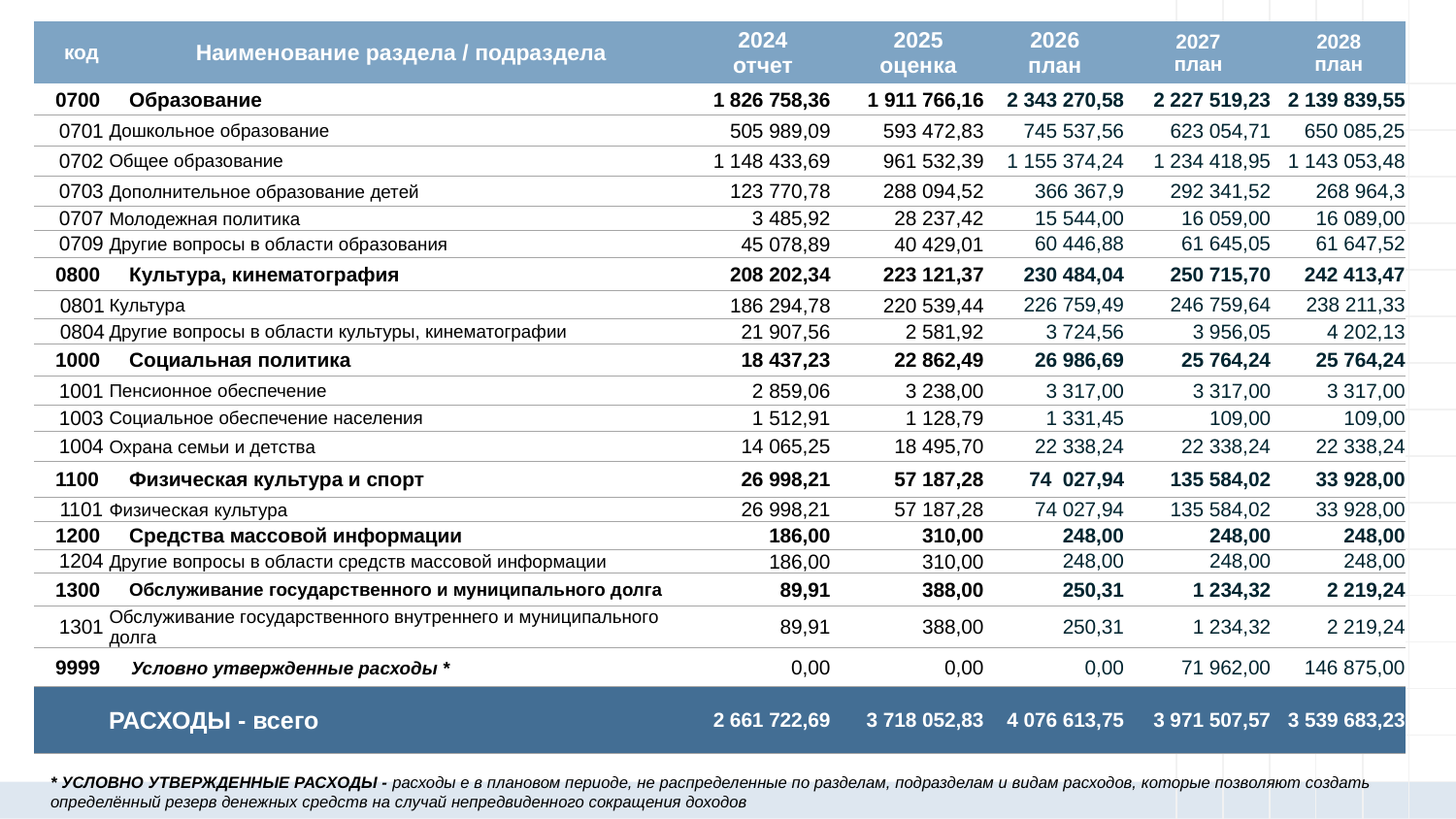

| код | Наименование раздела / подраздела | 2024 отчет | 2025 оценка | 2026 план | 2027 план | 2028 план |
| --- | --- | --- | --- | --- | --- | --- |
| 0700 | Образование | 1 826 758,36 | 1 911 766,16 | 2 343 270,58 | 2 227 519,23 | 2 139 839,55 |
| 0701 | Дошкольное образование | 505 989,09 | 593 472,83 | 745 537,56 | 623 054,71 | 650 085,25 |
| 0702 | Общее образование | 1 148 433,69 | 961 532,39 | 1 155 374,24 | 1 234 418,95 | 1 143 053,48 |
| 0703 | Дополнительное образование детей | 123 770,78 | 288 094,52 | 366 367,9 | 292 341,52 | 268 964,3 |
| 0707 | Молодежная политика | 3 485,92 | 28 237,42 | 15 544,00 | 16 059,00 | 16 089,00 |
| 0709 | Другие вопросы в области образования | 45 078,89 | 40 429,01 | 60 446,88 | 61 645,05 | 61 647,52 |
| 0800 | Культура, кинематография | 208 202,34 | 223 121,37 | 230 484,04 | 250 715,70 | 242 413,47 |
| 0801 | Культура | 186 294,78 | 220 539,44 | 226 759,49 | 246 759,64 | 238 211,33 |
| 0804 | Другие вопросы в области культуры, кинематографии | 21 907,56 | 2 581,92 | 3 724,56 | 3 956,05 | 4 202,13 |
| 1000 | Социальная политика | 18 437,23 | 22 862,49 | 26 986,69 | 25 764,24 | 25 764,24 |
| 1001 | Пенсионное обеспечение | 2 859,06 | 3 238,00 | 3 317,00 | 3 317,00 | 3 317,00 |
| 1003 | Социальное обеспечение населения | 1 512,91 | 1 128,79 | 1 331,45 | 109,00 | 109,00 |
| 1004 | Охрана семьи и детства | 14 065,25 | 18 495,70 | 22 338,24 | 22 338,24 | 22 338,24 |
| 1100 | Физическая культура и спорт | 26 998,21 | 57 187,28 | 74 027,94 | 135 584,02 | 33 928,00 |
| 1101 | Физическая культура | 26 998,21 | 57 187,28 | 74 027,94 | 135 584,02 | 33 928,00 |
| 1200 | Средства массовой информации | 186,00 | 310,00 | 248,00 | 248,00 | 248,00 |
| 1204 | Другие вопросы в области средств массовой информации | 186,00 | 310,00 | 248,00 | 248,00 | 248,00 |
| 1300 | Обслуживание государственного и муниципального долга | 89,91 | 388,00 | 250,31 | 1 234,32 | 2 219,24 |
| 1301 | Обслуживание государственного внутреннего и муниципального долга | 89,91 | 388,00 | 250,31 | 1 234,32 | 2 219,24 |
| 9999 | Условно утвержденные расходы \* | 0,00 | 0,00 | 0,00 | 71 962,00 | 146 875,00 |
|  | РАСХОДЫ - всего | 2 661 722,69 | 3 718 052,83 | 4 076 613,75 | 3 971 507,57 | 3 539 683,23 |
* УСЛОВНО УТВЕРЖДЕННЫЕ РАСХОДЫ - расходы е в плановом периоде, не распределенные по разделам, подразделам и видам расходов, которые позволяют создать определённый резерв денежных средств на случай непредвиденного сокращения доходов